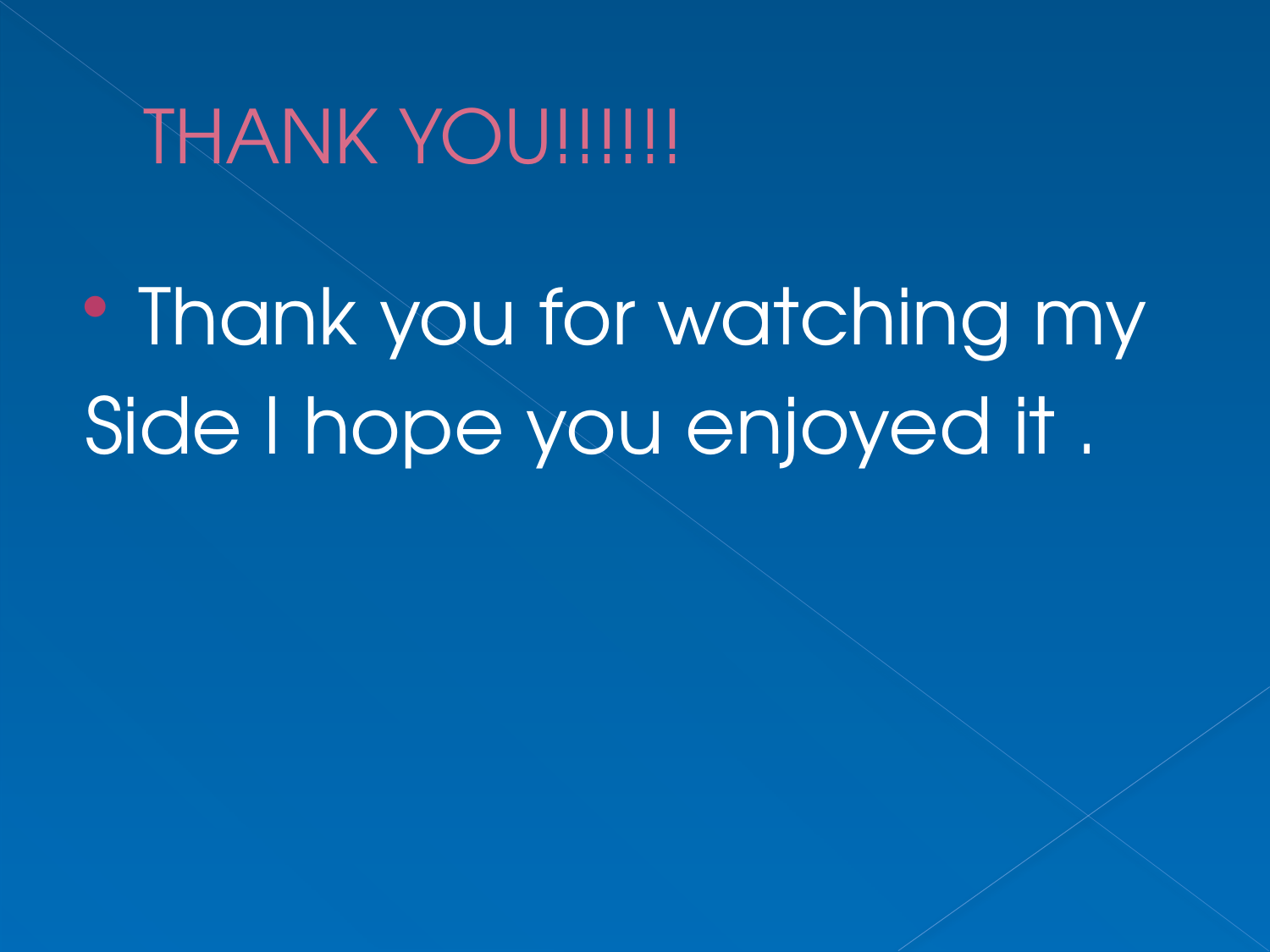

# THANK YOU!!!!!!
Thank you for watching my
Side I hope you enjoyed it .